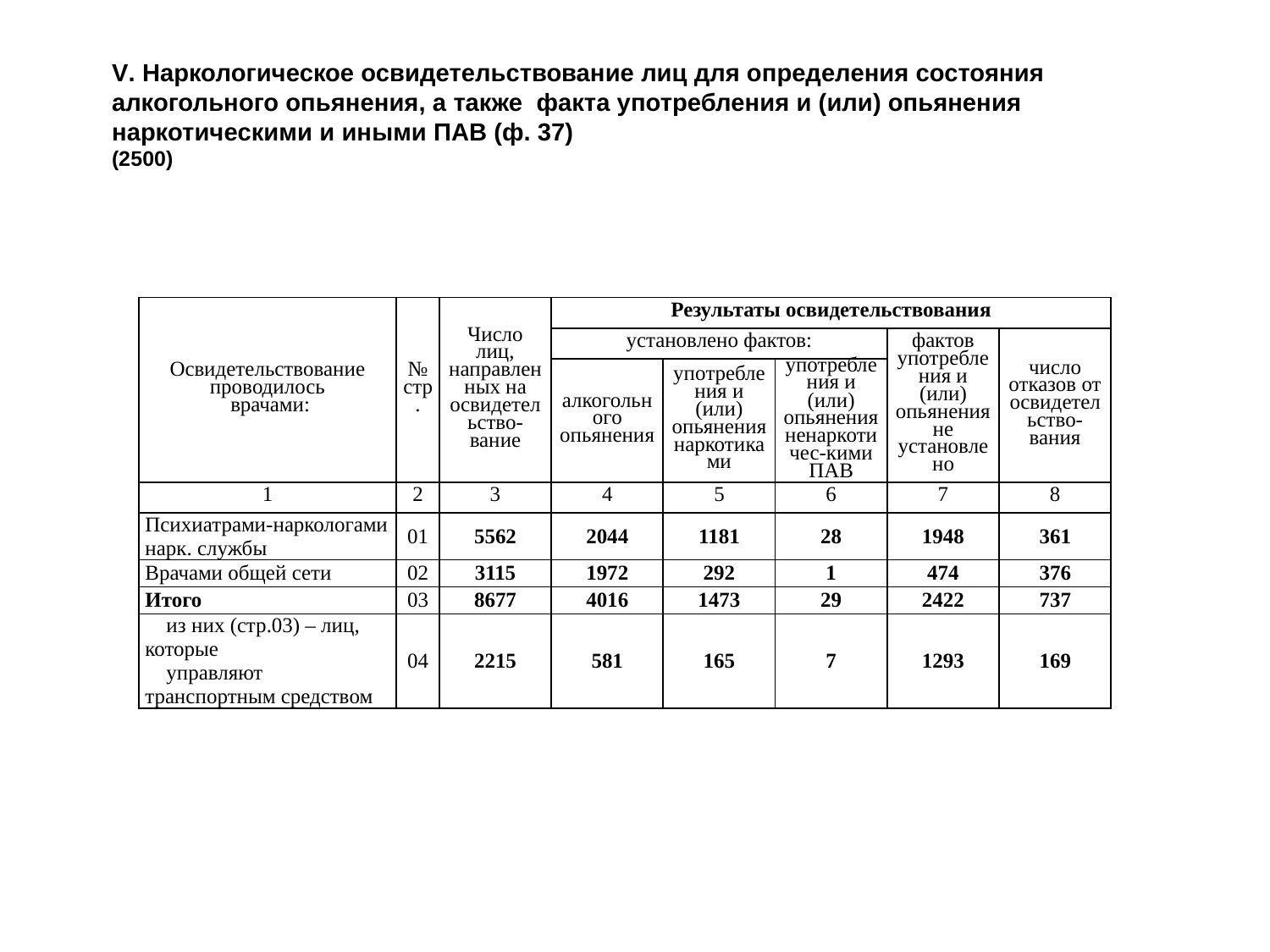

V. Наркологическое освидетельствование лиц для определения состояния алкогольного опьянения, а также  факта употребления и (или) опьянения наркотическими и иными ПАВ (ф. 37)
(2500)
| Освидетельствование проводилось врачами: | № стр. | Число лиц, направленных на освидетельство-вание | Результаты освидетельствования |  |  |  |  |
| --- | --- | --- | --- | --- | --- | --- | --- |
|  |  |  | установлено фактов: |  |  | фактов употребления и (или) опьянения не установлено | число отказов от освидетельство-вания |
|  |  |  | алкогольного опьянения | употребления и (или) опьянения наркотиками | употребления и (или) опьянения ненаркотичес-кими ПАВ |  |  |
| 1 | 2 | 3 | 4 | 5 | 6 | 7 | 8 |
| Психиатрами-наркологами нарк. службы | 01 | 5562 | 2044 | 1181 | 28 | 1948 | 361 |
| Врачами общей сети | 02 | 3115 | 1972 | 292 | 1 | 474 | 376 |
| Итого | 03 | 8677 | 4016 | 1473 | 29 | 2422 | 737 |
| из них (стр.03) – лиц, которые управляют транспортным средством | 04 | 2215 | 581 | 165 | 7 | 1293 | 169 |